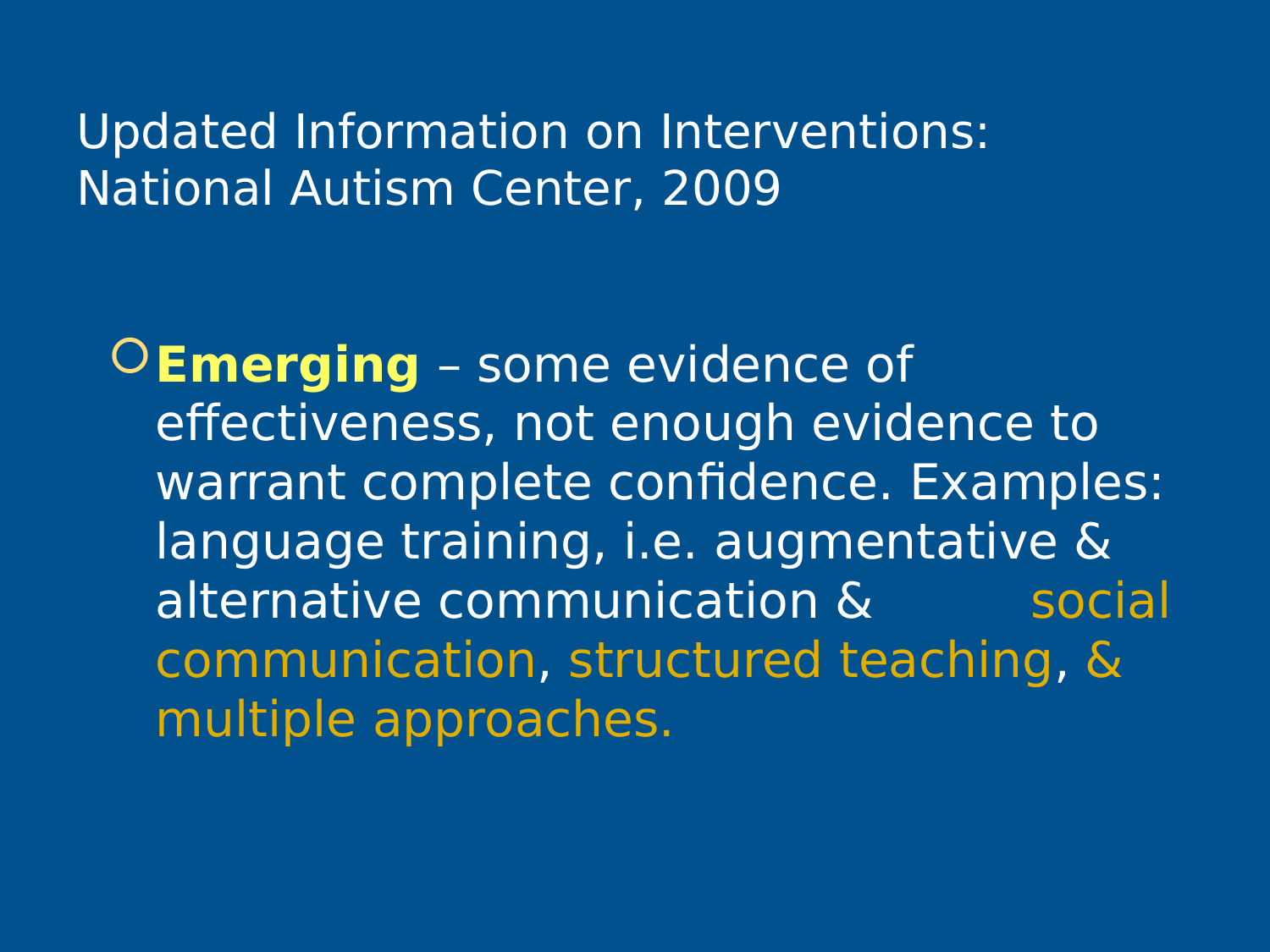

# Updated Information on Interventions: National Autism Center, 2009
Emerging – some evidence of effectiveness, not enough evidence to warrant complete confidence. Examples: language training, i.e. augmentative & alternative communication &          social communication, structured teaching, & multiple approaches.